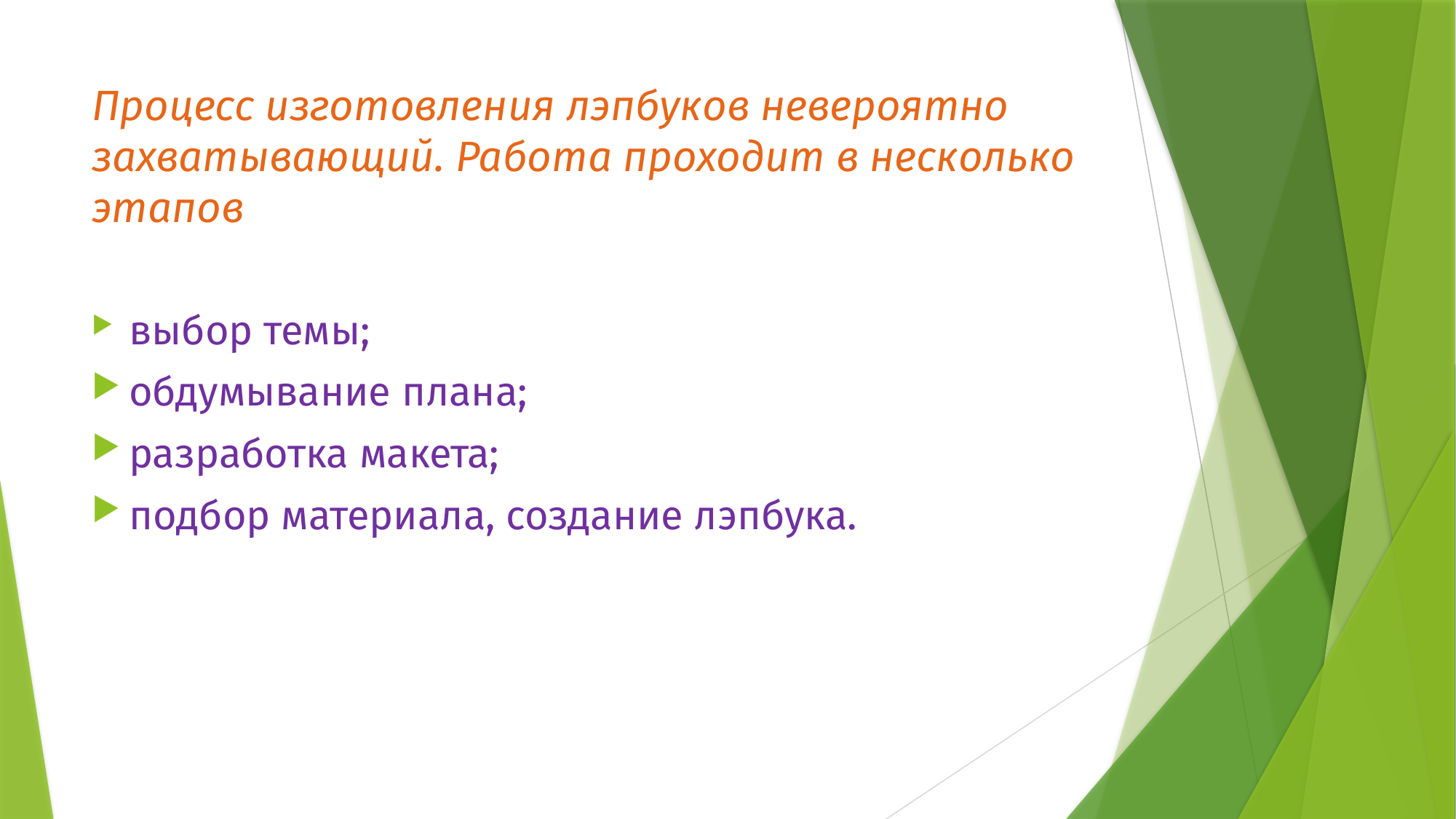

# Процесс изготовления лэпбуков невероятно захватывающий. Работа проходит в несколько этапов

	выбор темы;
	обдумывание плана;
	разработка макета;
	подбор материала, создание лэпбука.